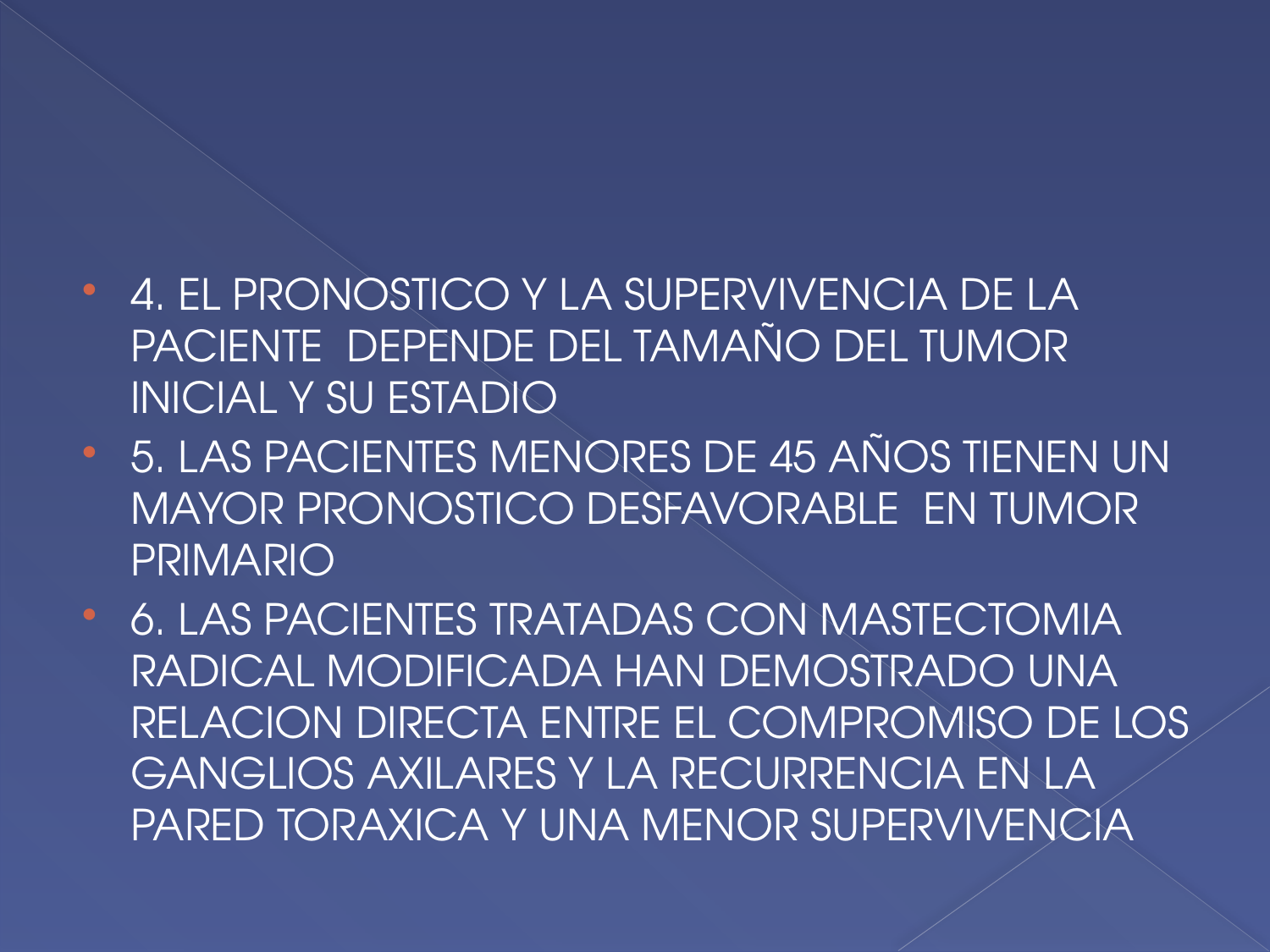

#
4. EL PRONOSTICO Y LA SUPERVIVENCIA DE LA PACIENTE  DEPENDE DEL TAMAÑO DEL TUMOR INICIAL Y SU ESTADIO
5. LAS PACIENTES MENORES DE 45 AÑOS TIENEN UN MAYOR PRONOSTICO DESFAVORABLE  EN TUMOR PRIMARIO
6. LAS PACIENTES TRATADAS CON MASTECTOMIA RADICAL MODIFICADA HAN DEMOSTRADO UNA RELACION DIRECTA ENTRE EL COMPROMISO DE LOS GANGLIOS AXILARES Y LA RECURRENCIA EN LA PARED TORAXICA Y UNA MENOR SUPERVIVENCIA